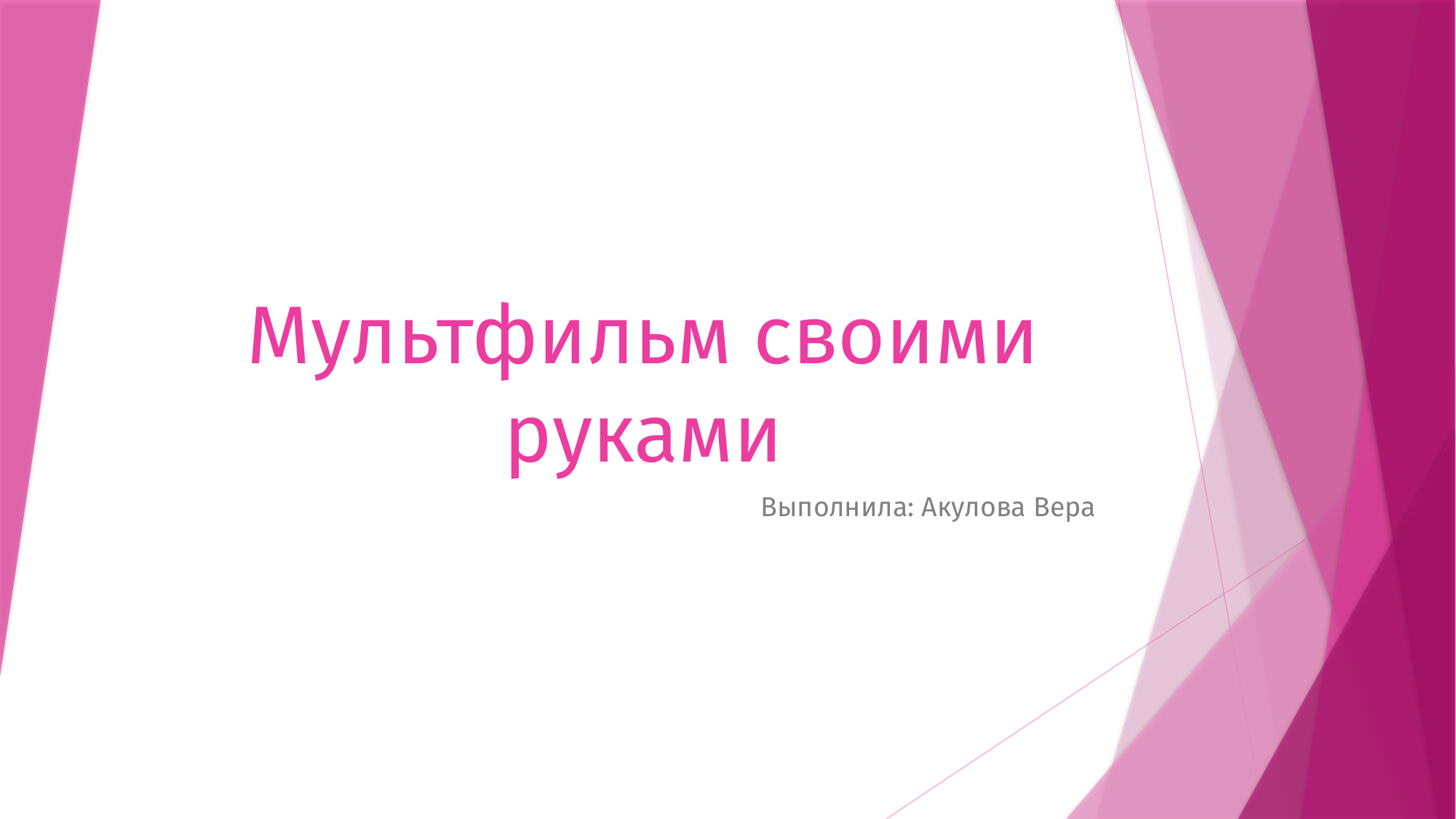

# Мультфильм своими руками
Выполнила: Акулова Вера